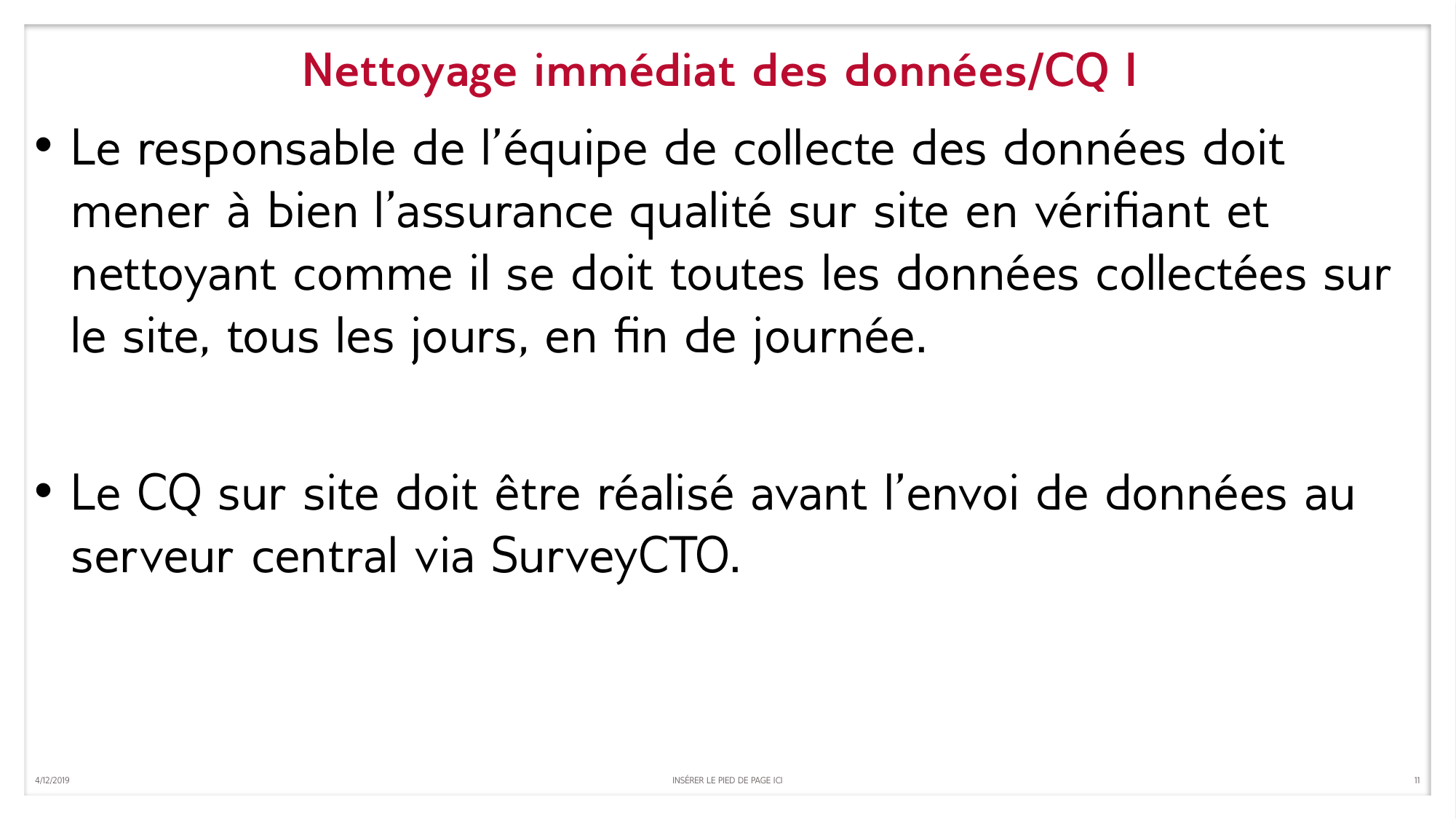

4/12/2019
INSÉRER LE PIED DE PAGE ICI
11
# Nettoyage immédiat des données/CQ I
Le responsable de l’équipe de collecte des données doit mener à bien l’assurance qualité sur site en vérifiant et nettoyant comme il se doit toutes les données collectées sur le site, tous les jours, en fin de journée.

Le CQ sur site doit être réalisé avant l’envoi de données au serveur central via SurveyCTO.